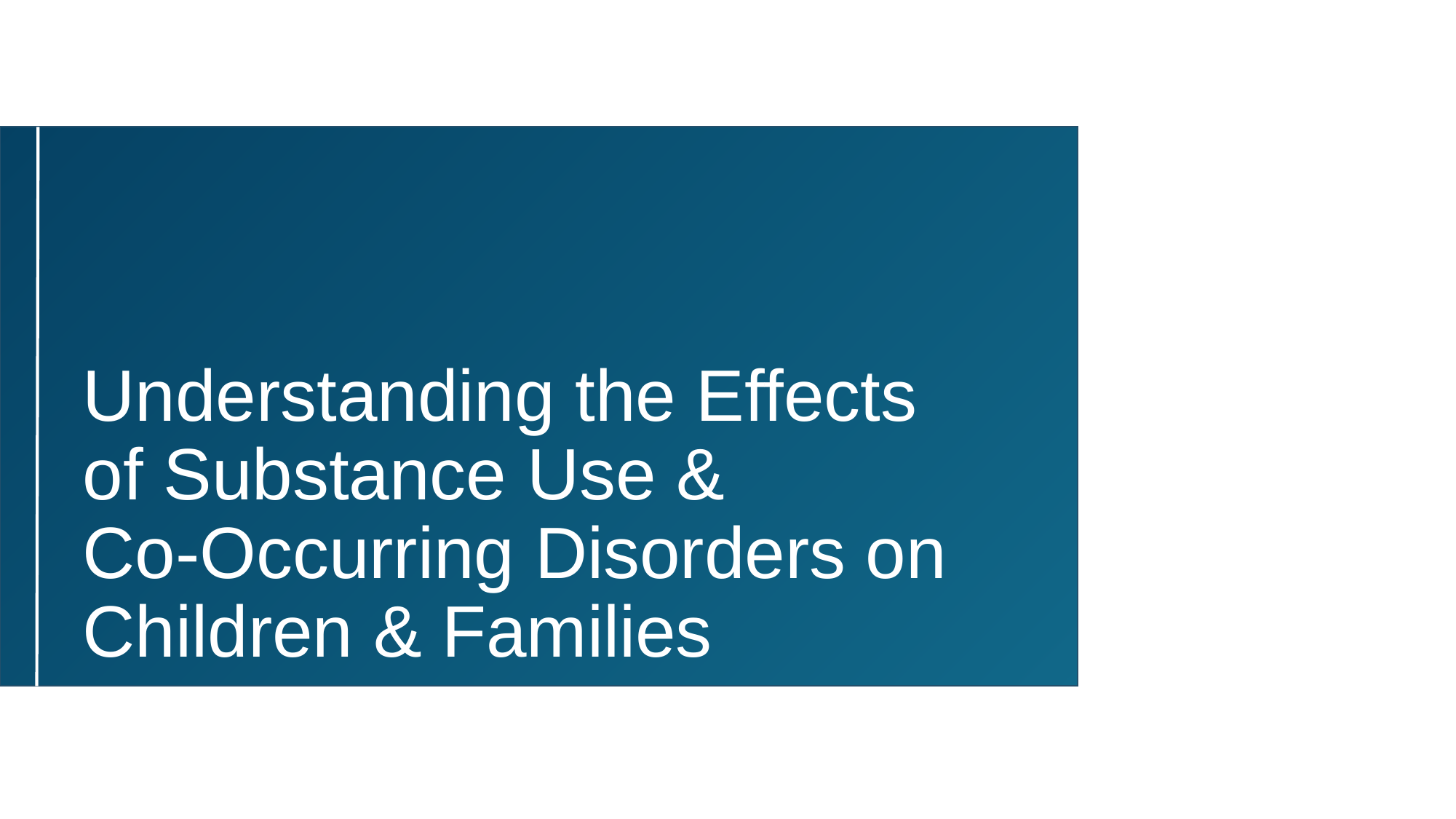

# Understanding the Effects of Substance Use & Co-Occurring Disorders on Children & Families